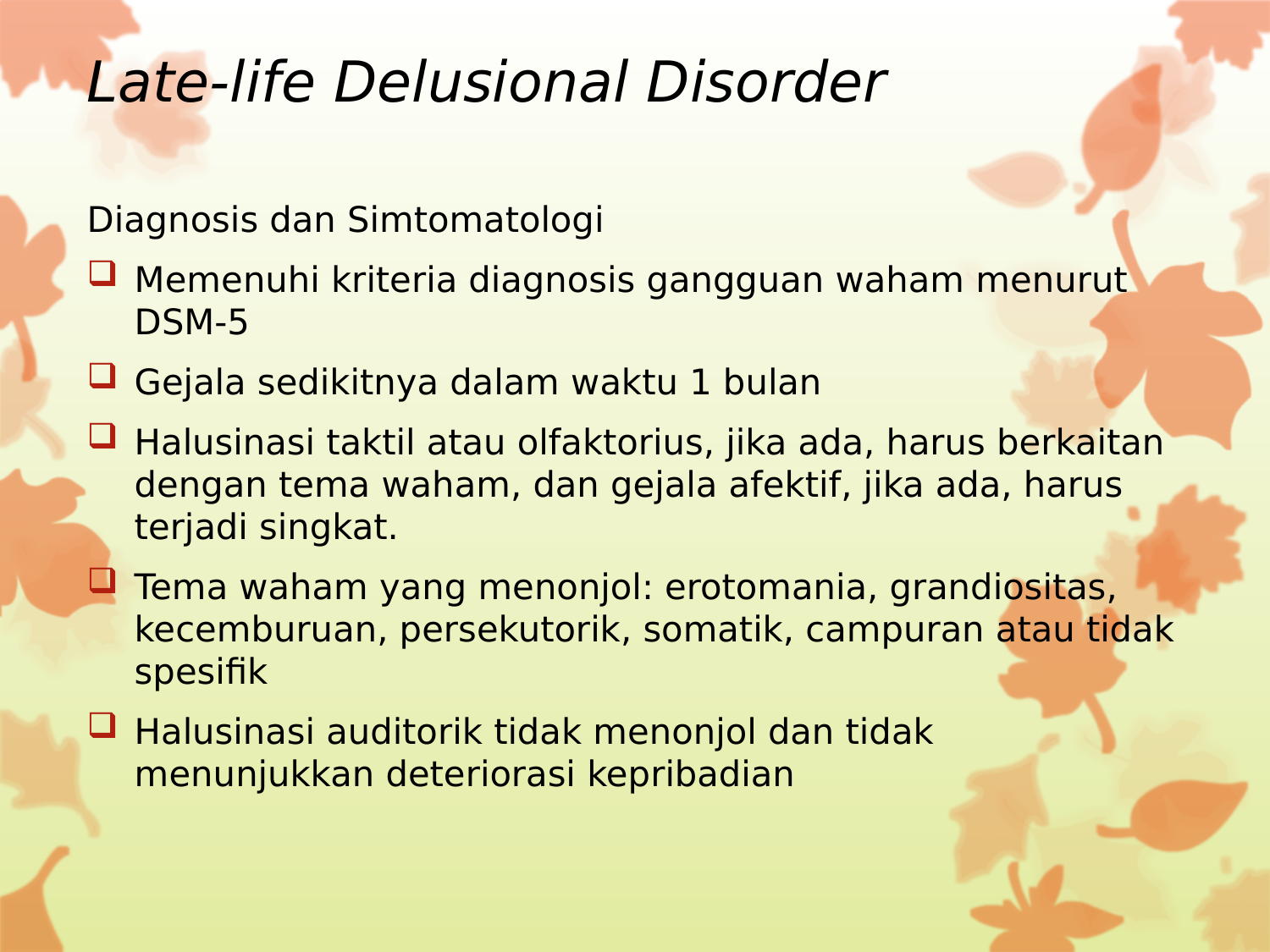

# Late-life Delusional Disorder
Diagnosis dan Simtomatologi
Memenuhi kriteria diagnosis gangguan waham menurut DSM-5
Gejala sedikitnya dalam waktu 1 bulan
Halusinasi taktil atau olfaktorius, jika ada, harus berkaitan dengan tema waham, dan gejala afektif, jika ada, harus terjadi singkat.
Tema waham yang menonjol: erotomania, grandiositas, kecemburuan, persekutorik, somatik, campuran atau tidak spesifik
Halusinasi auditorik tidak menonjol dan tidak menunjukkan deteriorasi kepribadian